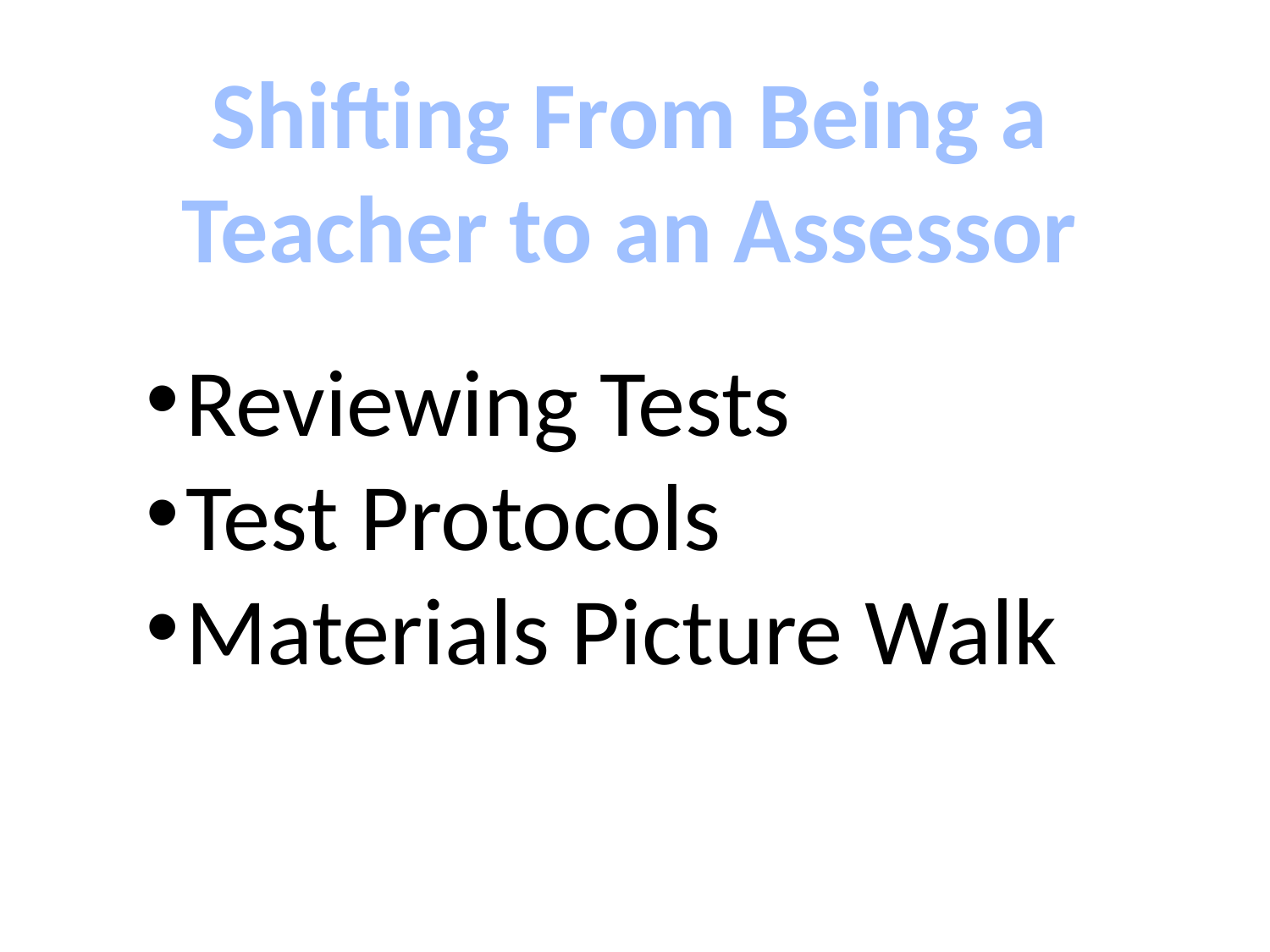

Shifting From Being a Teacher to an Assessor
Reviewing Tests
Test Protocols
Materials Picture Walk